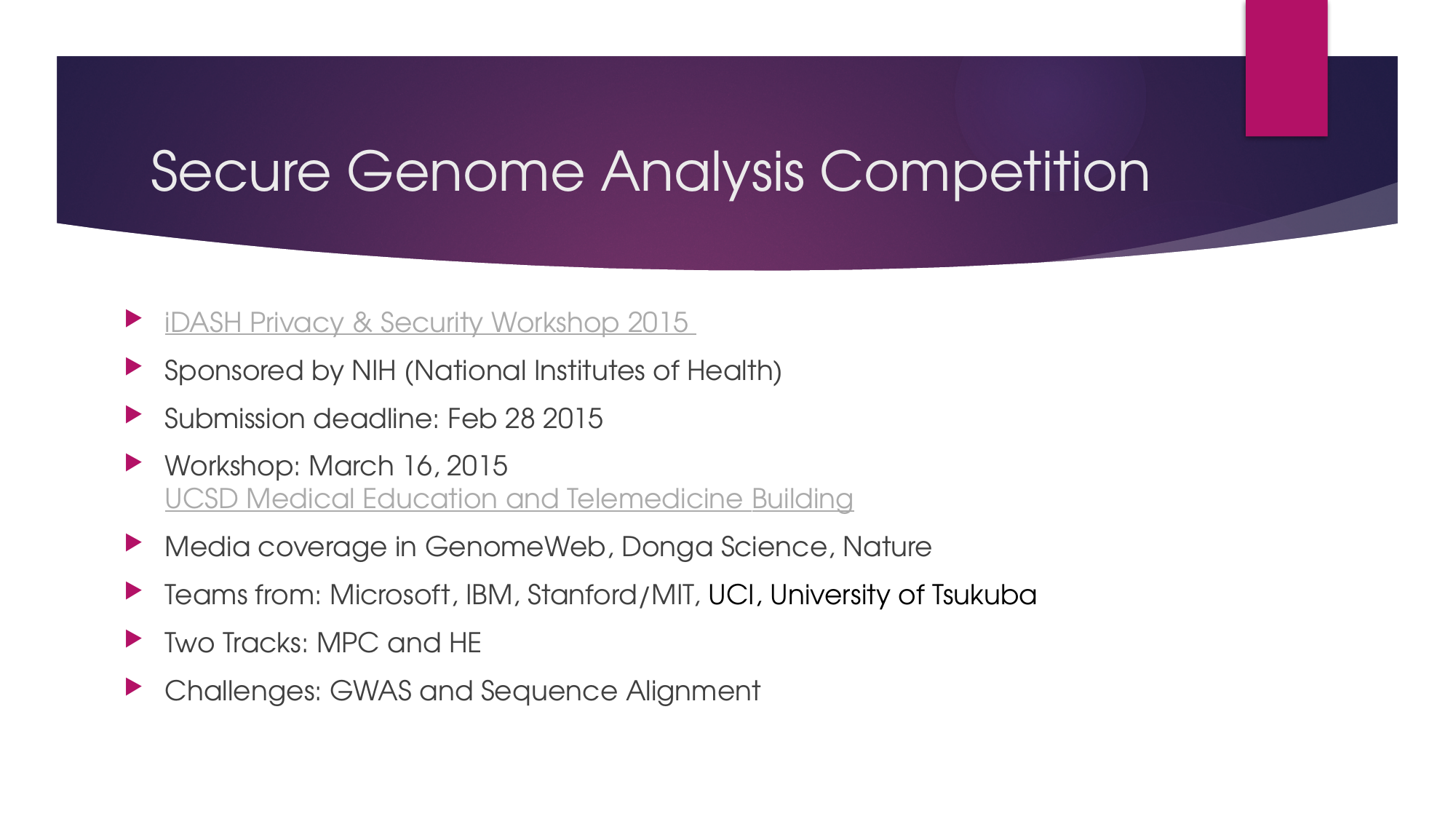

# Secure Genome Analysis Competition
iDASH Privacy & Security Workshop 2015
Sponsored by NIH (National Institutes of Health)
Submission deadline: Feb 28 2015
Workshop: March 16, 2015
UCSD Medical Education and Telemedicine Building
Media coverage in GenomeWeb, Donga Science, Nature
Teams from: Microsoft, IBM, Stanford/MIT, UCI, University of Tsukuba
Two Tracks: MPC and HE
Challenges: GWAS and Sequence Alignment